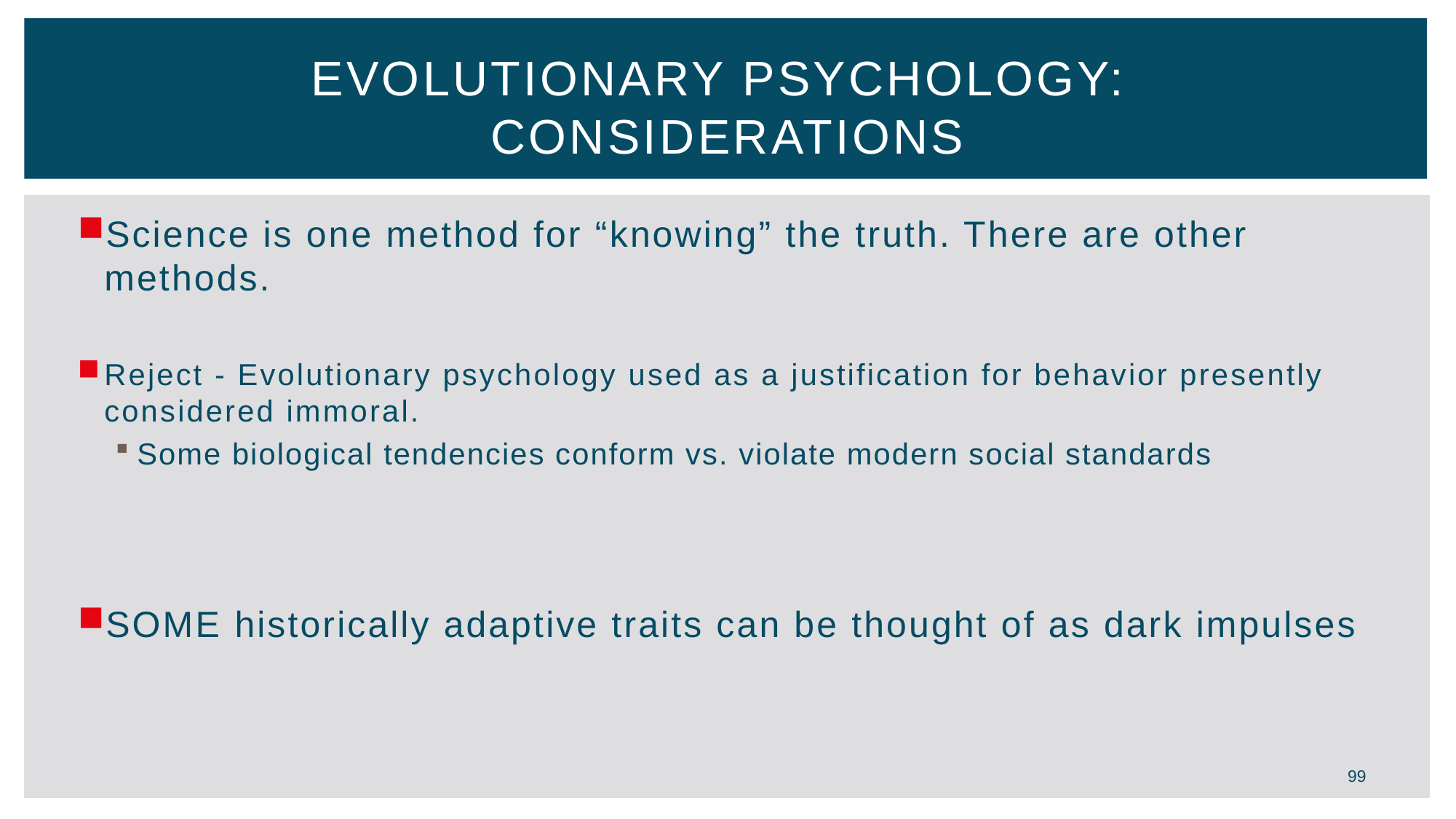

# Evolutionary Psychology: Considerations
Science is one method for “knowing” the truth. There are other methods.

Reject - Evolutionary psychology used as a justification for behavior presently considered immoral.
Some biological tendencies conform vs. violate modern social standards

SOME historically adaptive traits can be thought of as dark impulses

99